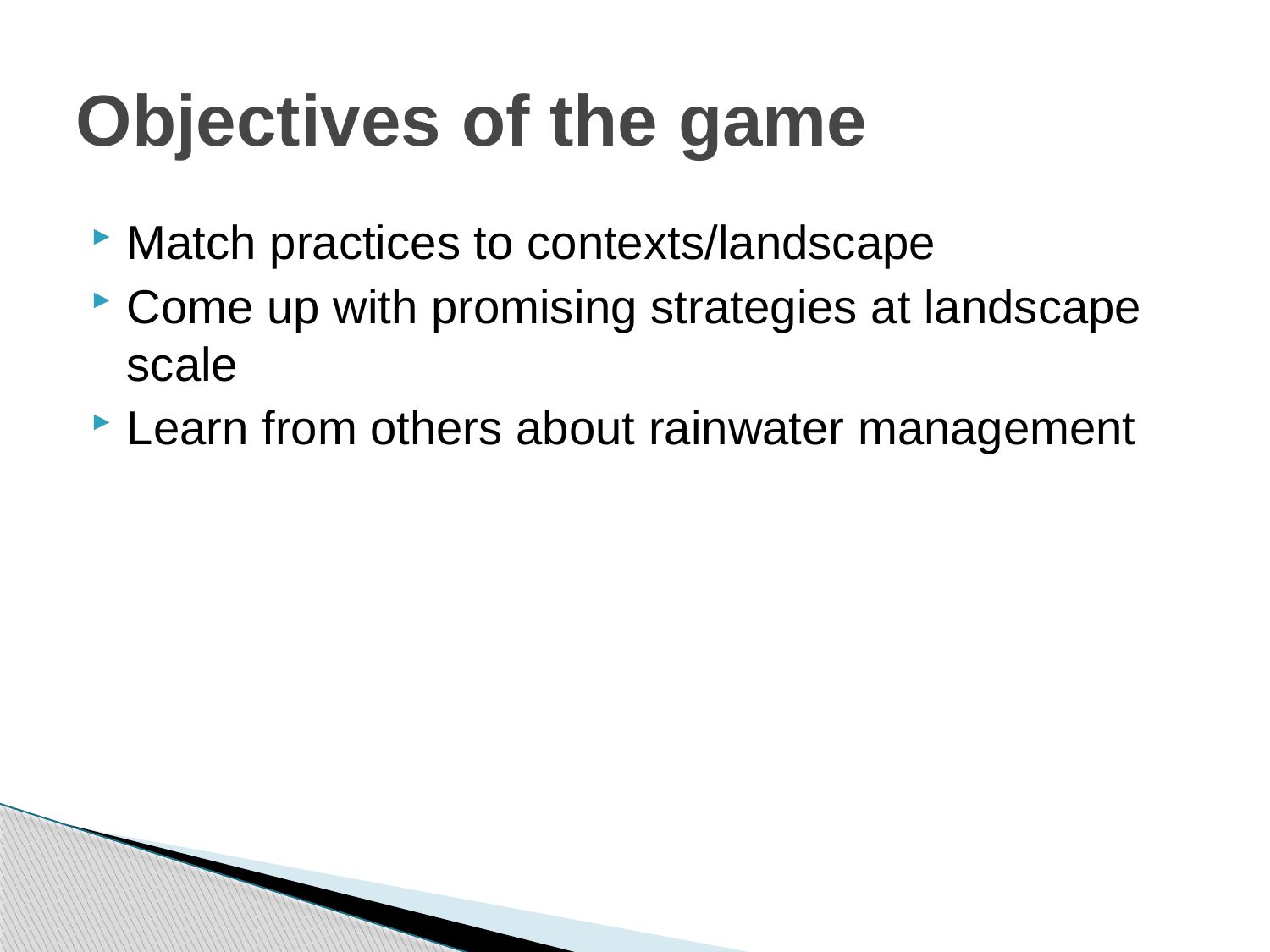

# Objectives of the game
Match practices to contexts/landscape
Come up with promising strategies at landscape scale
Learn from others about rainwater management